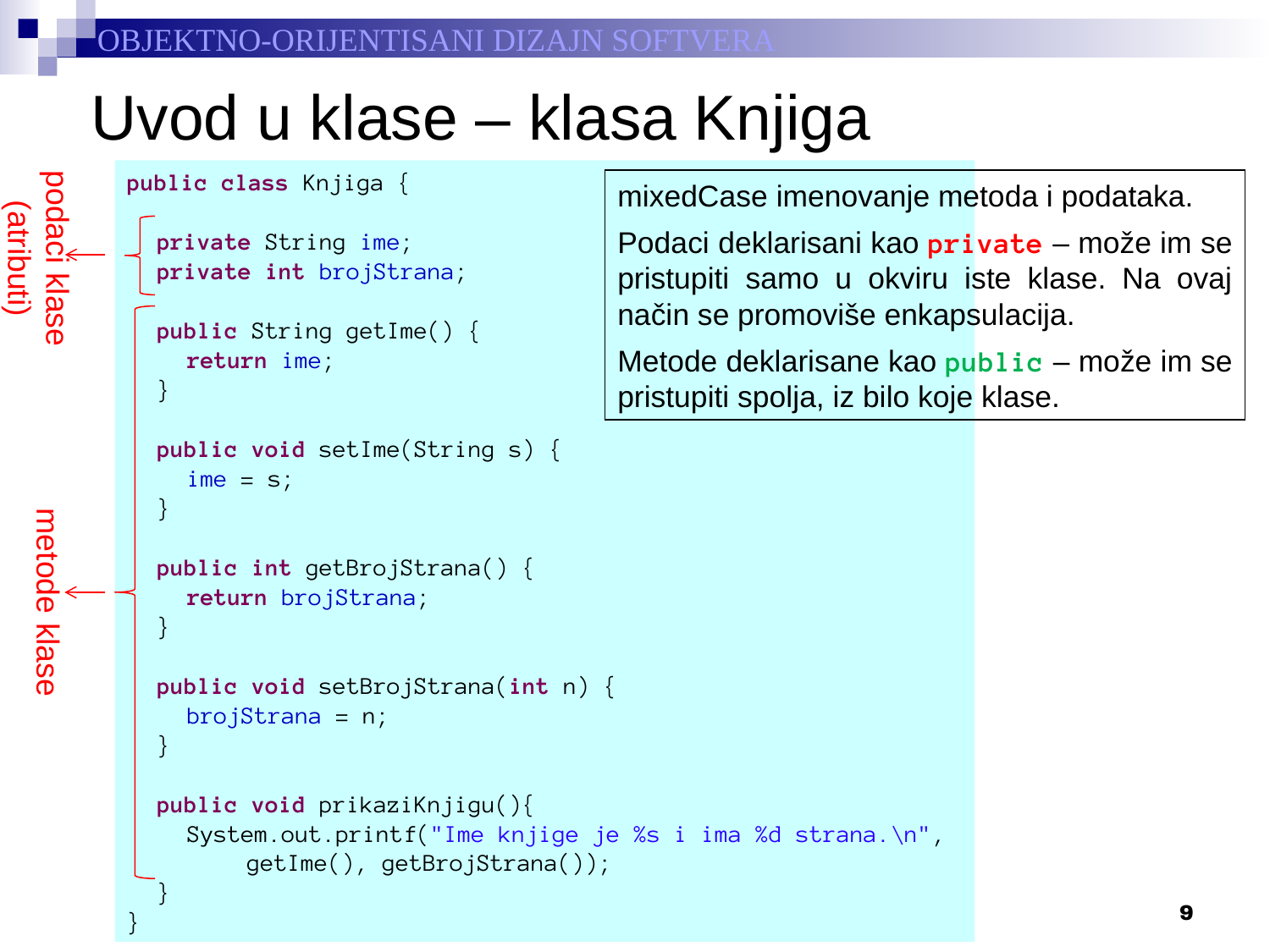

# Uvod u klase – klasa Knjiga
public class Knjiga {

	private String ime;
	private int brojStrana;

	public String getIme() {
		return ime;
	}

	public void setIme(String s) {
		ime = s;
	}

	public int getBrojStrana() {
		return brojStrana;
	}

	public void setBrojStrana(int n) {
		brojStrana = n;
	}

	public void prikaziKnjigu(){
		System.out.printf("Ime knjige je %s i ima %d strana.\n",
				getIme(), getBrojStrana());
	}
}
mixedCase imenovanje metoda i podataka.
Podaci deklarisani kao private – može im se pristupiti samo u okviru iste klase. Na ovaj način se promoviše enkapsulacija.
Metode deklarisane kao public – može im se pristupiti spolja, iz bilo koje klase.
podaci klase (atributi)

metode klase
9